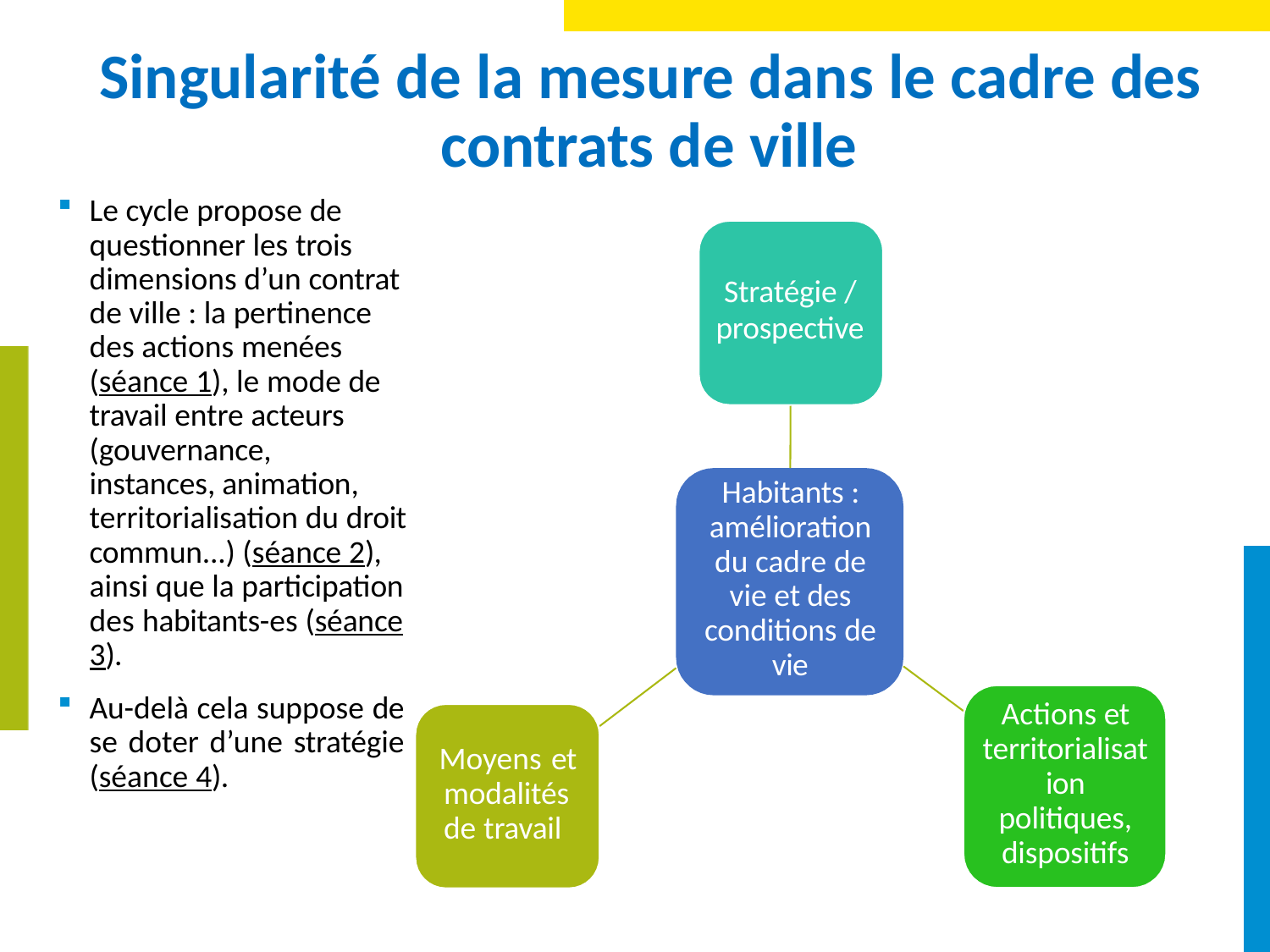

# Singularité de la mesure dans le cadre des contrats de ville
Le cycle propose de questionner les trois dimensions d’un contrat

Stratégie /
prospective
de ville : la pertinence des actions menées (séance 1), le mode de travail entre acteurs (gouvernance, instances, animation, territorialisation du droit commun...) (séance 2), ainsi que la participation des habitants-es (séance 3).
Au-delà cela suppose de se doter d’une stratégie (séance 4).

Habitants : amélioration du cadre de vie et des conditions de vie

Actions et territorialisat ion politiques, dispositifs
Moyens et modalités de travail